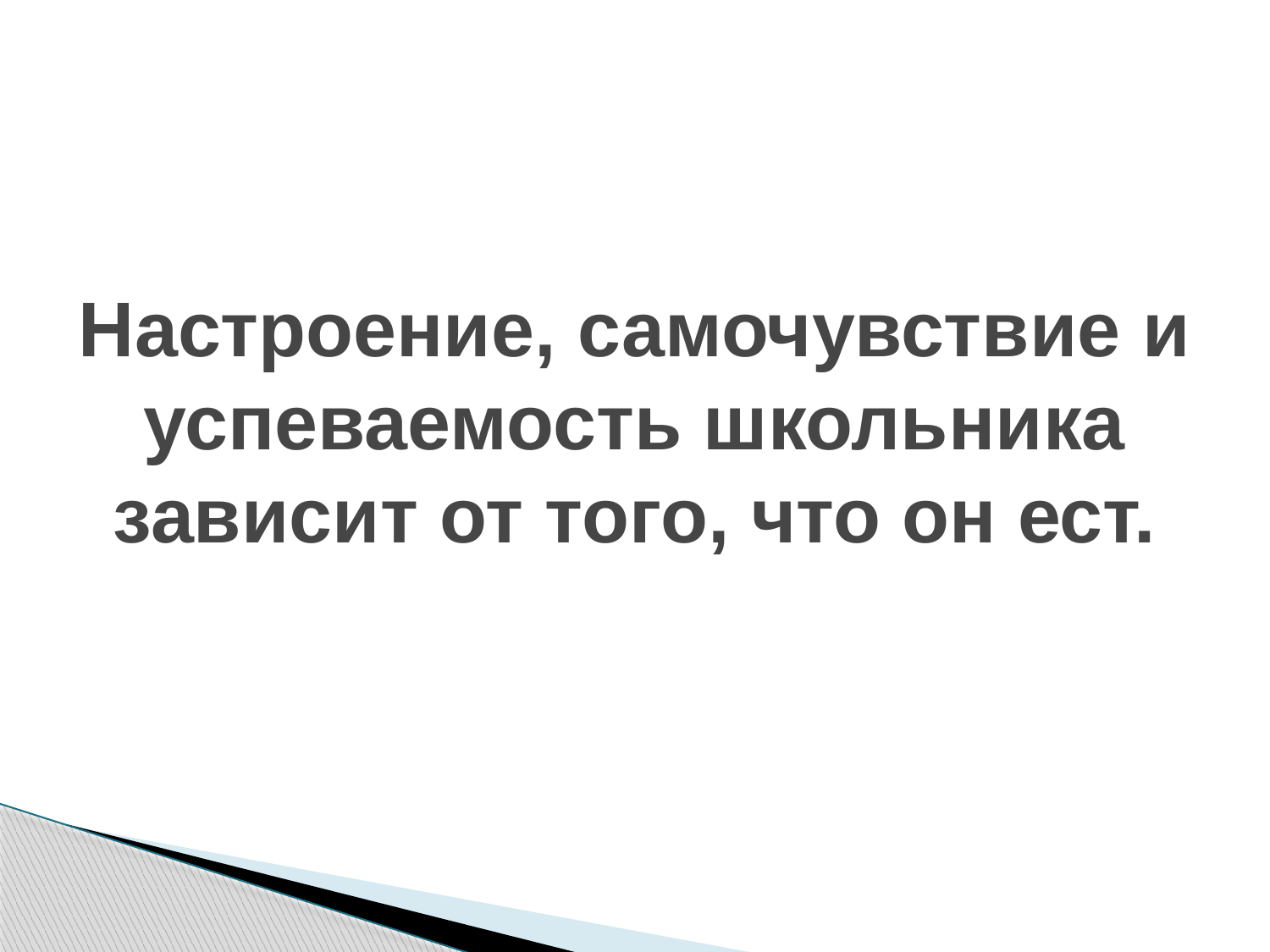

# Настроение, самочувствие и успеваемость школьника зависит от того, что он ест.